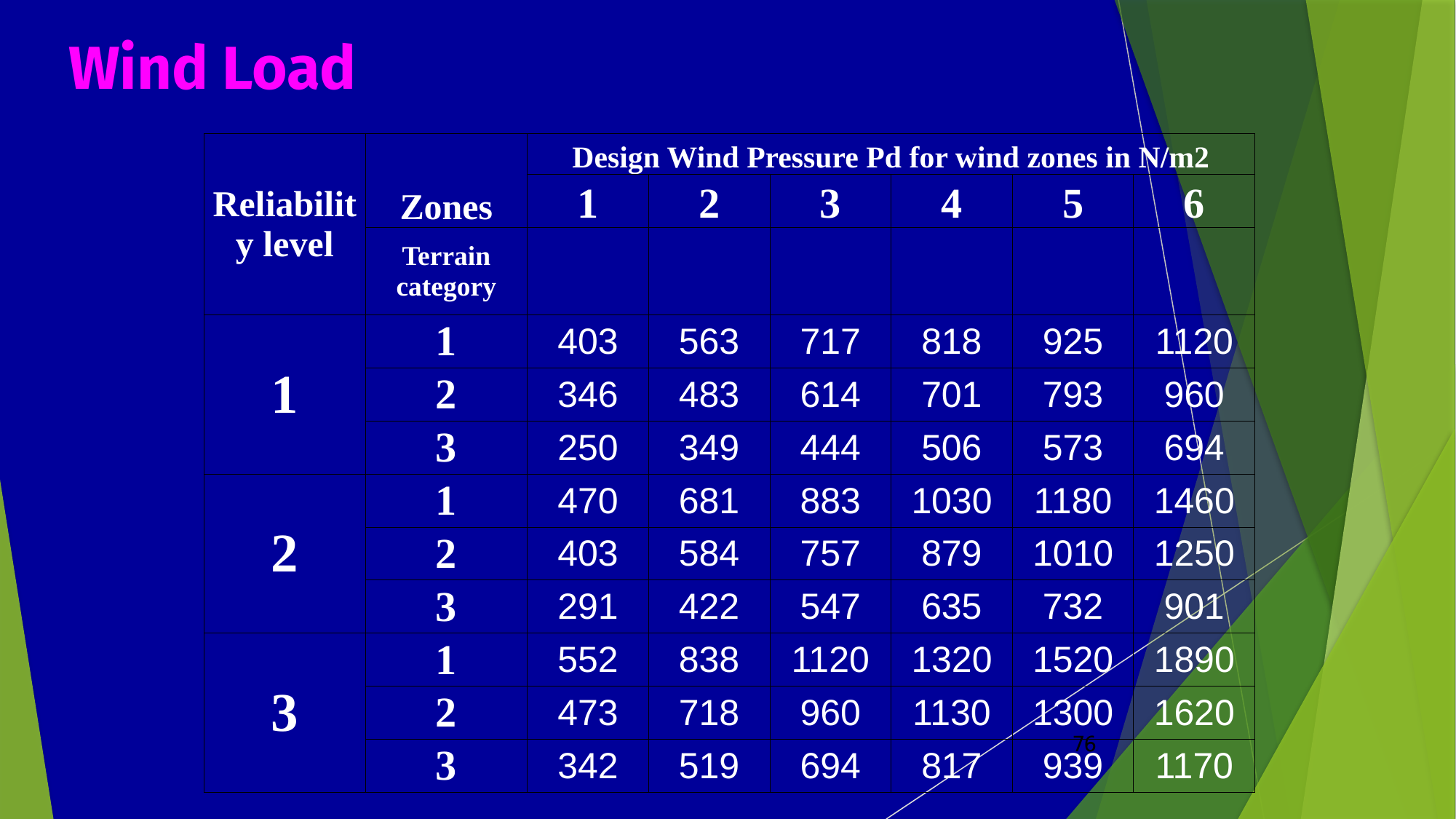

# Wind Load
| Reliability level | Zones | Design Wind Pressure Pd for wind zones in N/m2 |  |  |  |  |  |
| --- | --- | --- | --- | --- | --- | --- | --- |
|  |  | 1 | 2 | 3 | 4 | 5 | 6 |
|  | Terrain category |  |  |  |  |  |  |
| 1 | 1 | 403 | 563 | 717 | 818 | 925 | 1120 |
|  | 2 | 346 | 483 | 614 | 701 | 793 | 960 |
|  | 3 | 250 | 349 | 444 | 506 | 573 | 694 |
| 2 | 1 | 470 | 681 | 883 | 1030 | 1180 | 1460 |
|  | 2 | 403 | 584 | 757 | 879 | 1010 | 1250 |
|  | 3 | 291 | 422 | 547 | 635 | 732 | 901 |
| 3 | 1 | 552 | 838 | 1120 | 1320 | 1520 | 1890 |
|  | 2 | 473 | 718 | 960 | 1130 | 1300 | 1620 |
|  | 3 | 342 | 519 | 694 | 817 | 939 | 1170 |

76